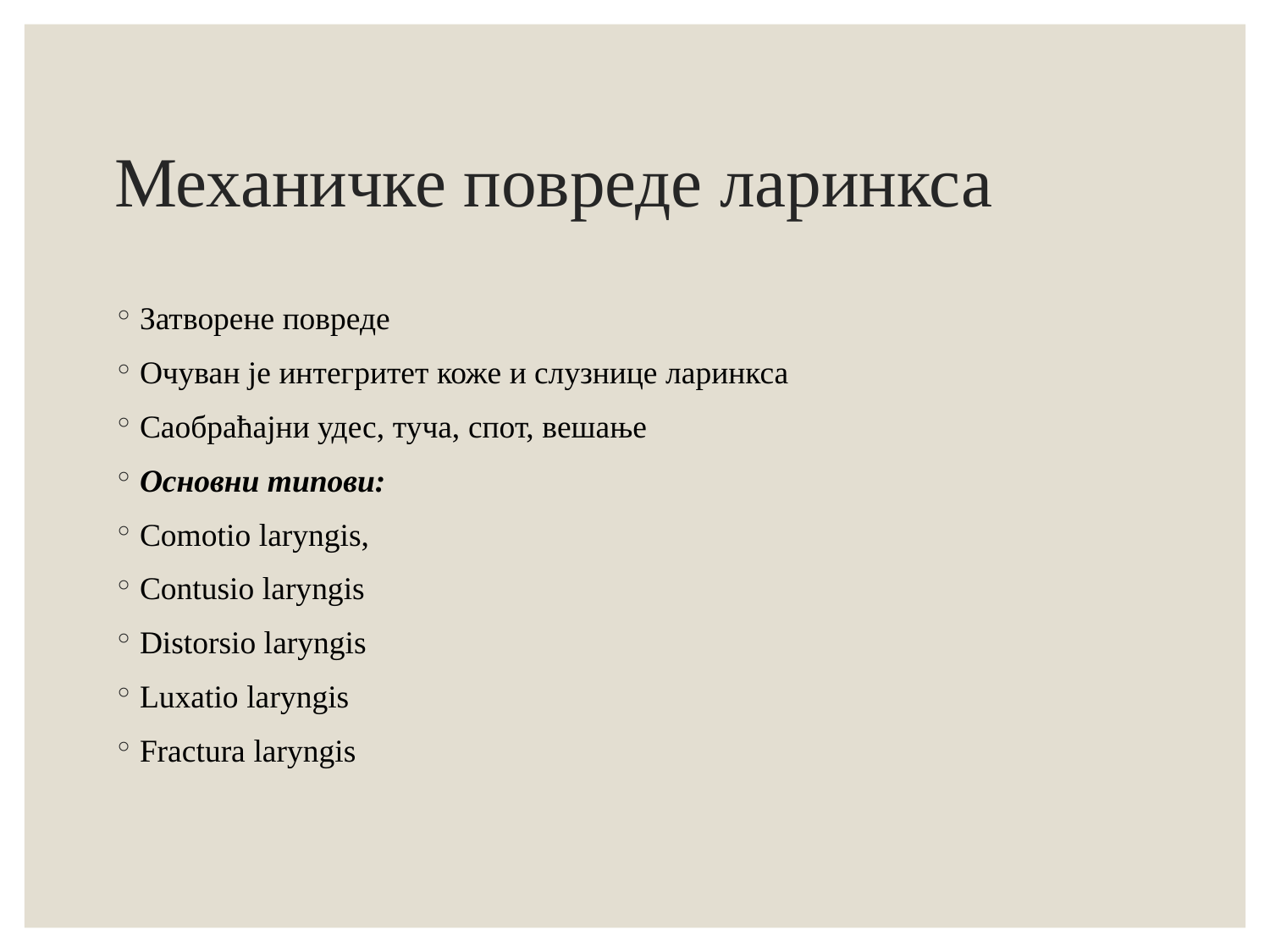

# Механичке повреде ларинкса
Затворене повреде
Очуван је интегритет коже и слузнице ларинкса
Саобраћајни удес, туча, спот, вешање
Основни типови:
Comotio laryngis,
Contusio laryngis
Distorsio laryngis
Luxatio laryngis
Fractura laryngis